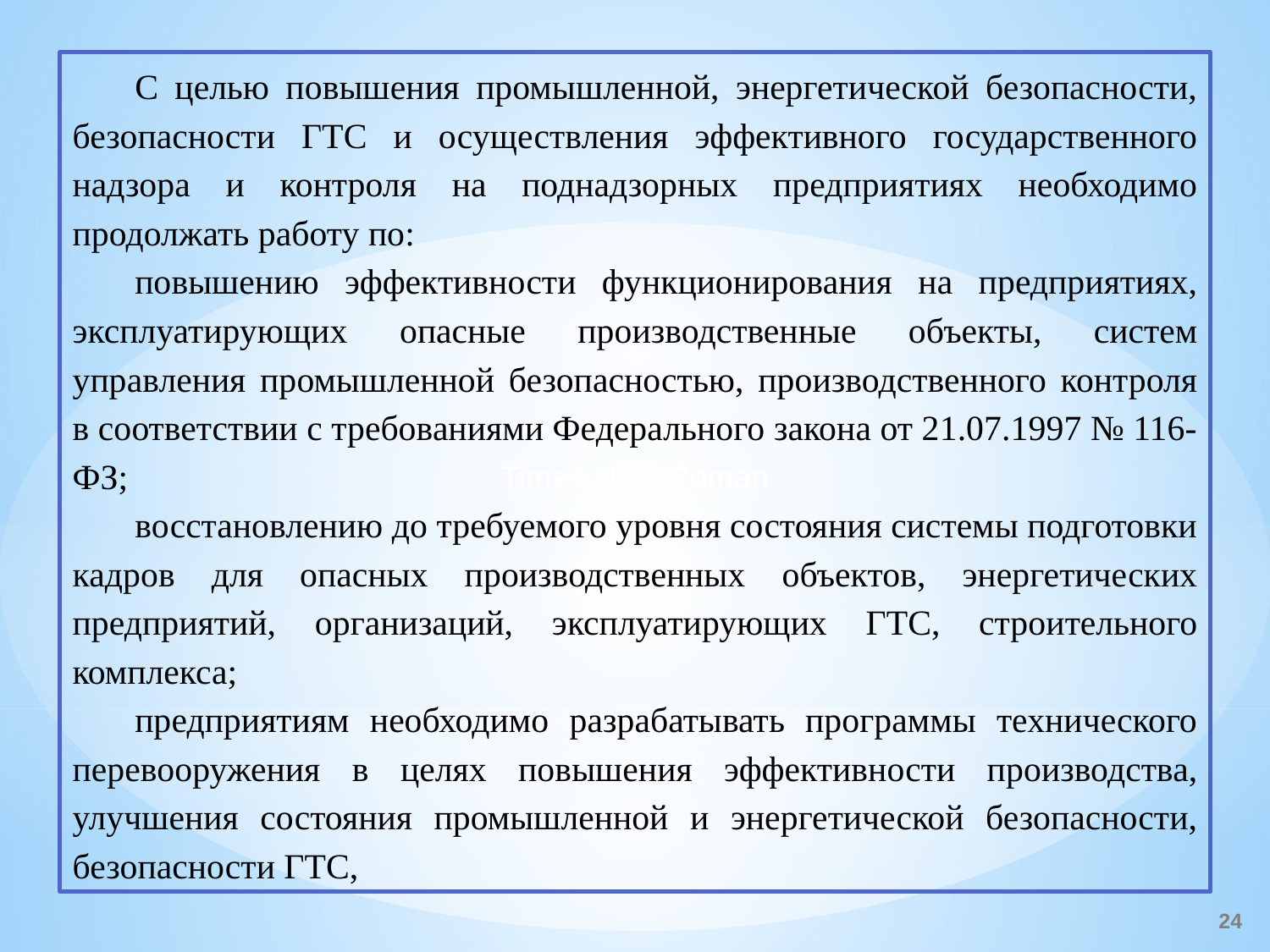

С целью повышения промышленной, энергетической безопасности, безопасности ГТС и осуществления эффективного государственного надзора и контроля на поднадзорных предприятиях необходимо продолжать работу по:
повышению эффективности функционирования на предприятиях, эксплуатирующих опасные производственные объекты, систем управления промышленной безопасностью, производственного контроля в соответствии с требованиями Федерального закона от 21.07.1997 № 116-ФЗ;
восстановлению до требуемого уровня состояния системы подготовки кадров для опасных производственных объектов, энергетических предприятий, организаций, эксплуатирующих ГТС, строительного комплекса;
предприятиям необходимо разрабатывать программы технического перевооружения в целях повышения эффективности производства, улучшения состояния промышленной и энергетической безопасности, безопасности ГТС,
Times New Roman
24